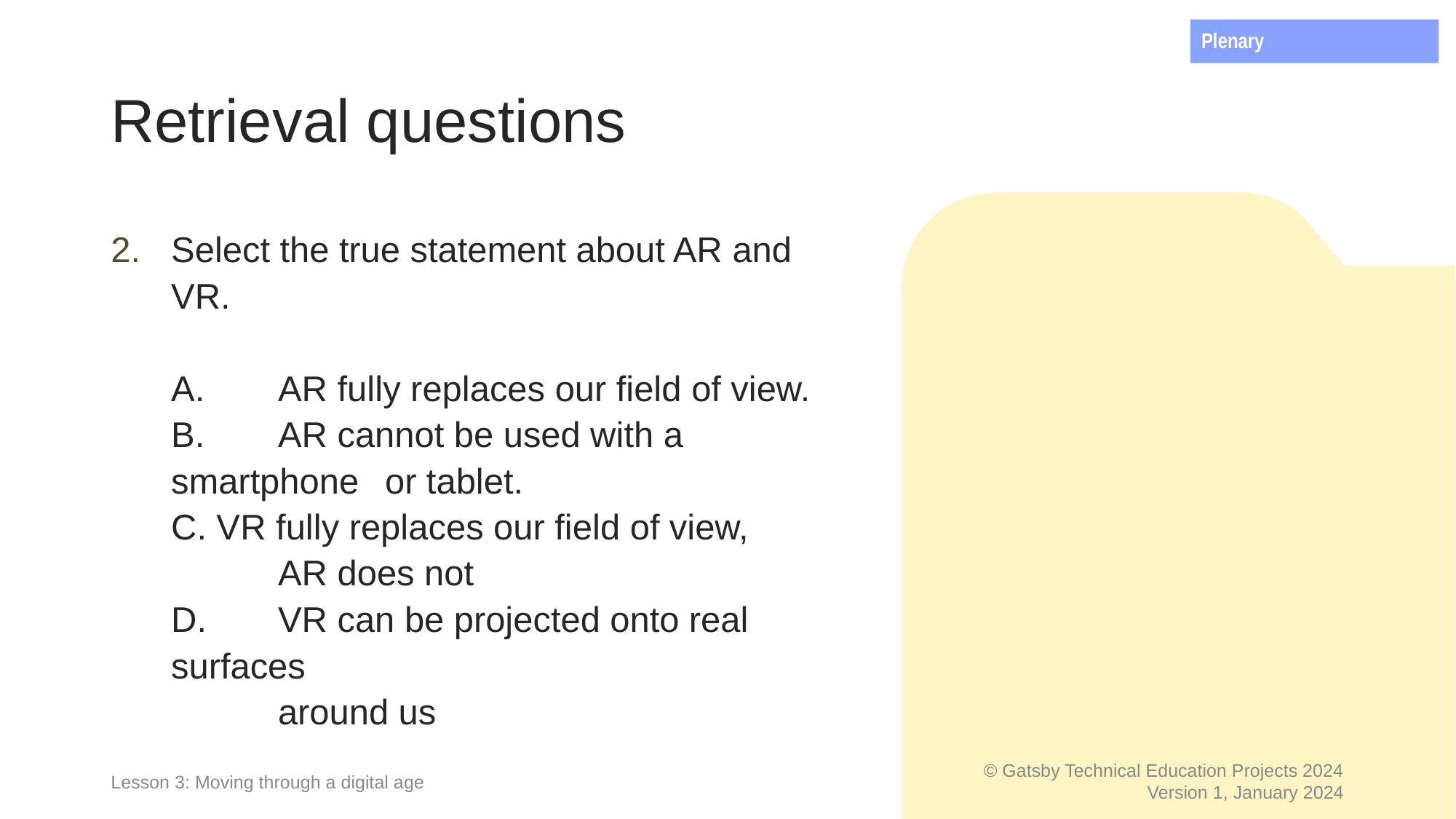

Plenary
# Retrieval questions
Select the true statement about AR and VR.
A.	AR fully replaces our field of view.
B.	AR cannot be used with a smartphone 	or tablet.
C. VR fully replaces our field of view,
	AR does not
D.	VR can be projected onto real surfaces
	around us
Lesson 3: Moving through a digital age